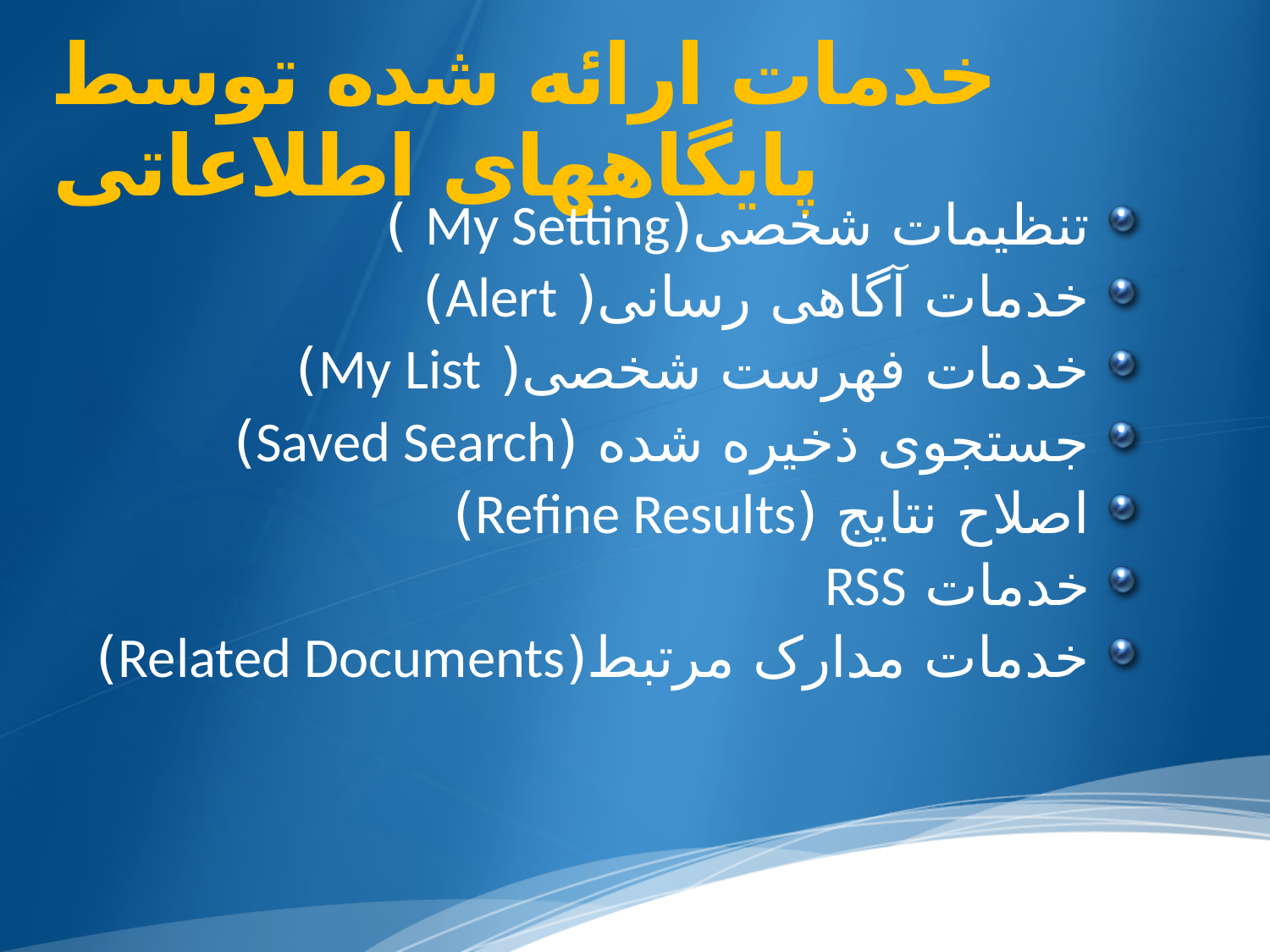

# خدمات ارائه شده توسط پایگاههای اطلاعاتی
تنظیمات شخصی(My Setting )
خدمات آگاهی رسانی( Alert)
خدمات فهرست شخصی( My List)
جستجوی ذخیره شده (Saved Search)
اصلاح نتایج (Refine Results)
خدمات RSS
خدمات مدارک مرتبط(Related Documents)